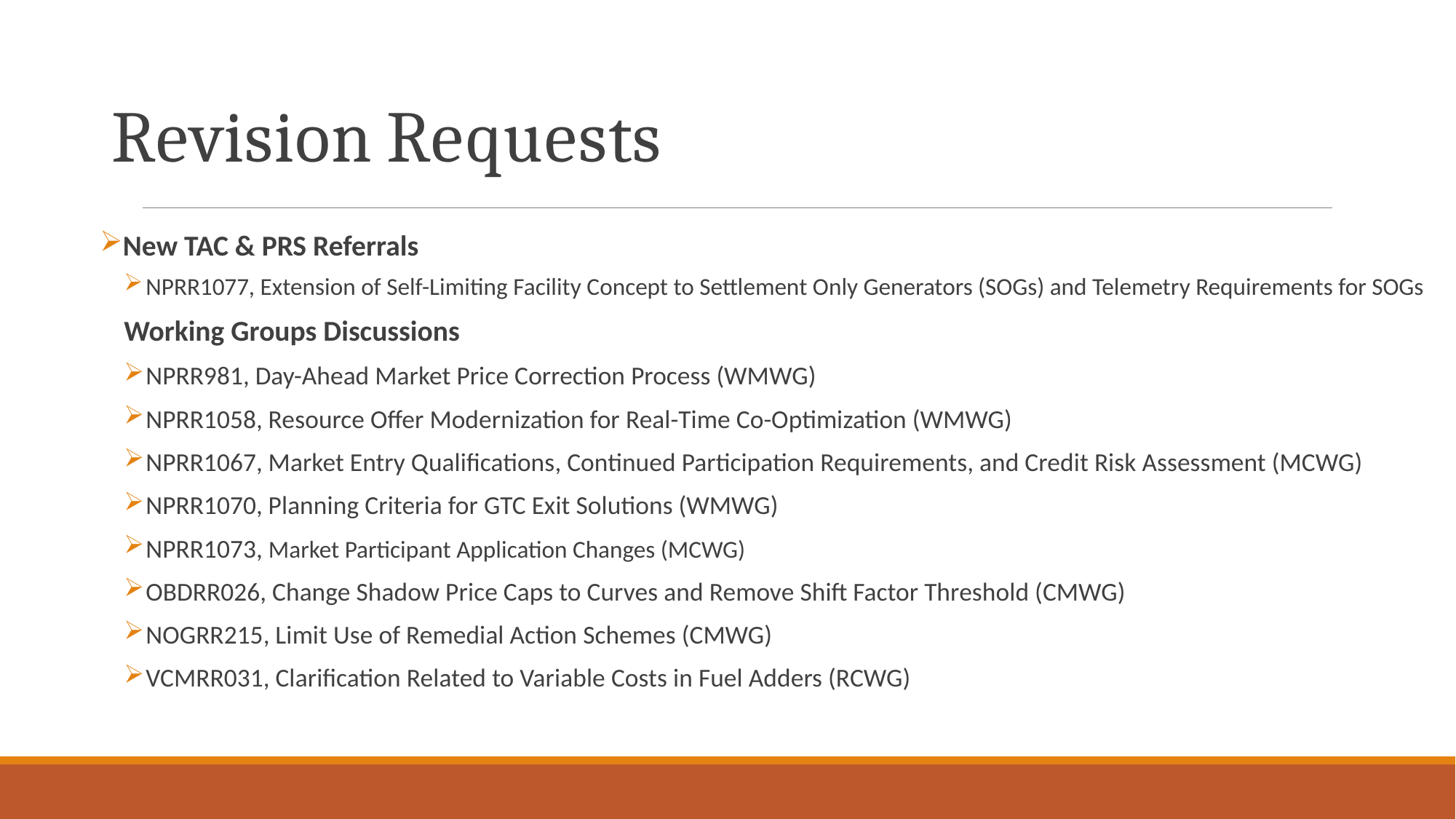

# Revision Requests
New TAC & PRS Referrals
NPRR1077, Extension of Self-Limiting Facility Concept to Settlement Only Generators (SOGs) and Telemetry Requirements for SOGs
Working Groups Discussions
NPRR981, Day-Ahead Market Price Correction Process (WMWG)
NPRR1058, Resource Offer Modernization for Real-Time Co-Optimization (WMWG)
NPRR1067, Market Entry Qualifications, Continued Participation Requirements, and Credit Risk Assessment (MCWG)
NPRR1070, Planning Criteria for GTC Exit Solutions (WMWG)
NPRR1073, Market Participant Application Changes (MCWG)
OBDRR026, Change Shadow Price Caps to Curves and Remove Shift Factor Threshold (CMWG)
NOGRR215, Limit Use of Remedial Action Schemes (CMWG)
VCMRR031, Clarification Related to Variable Costs in Fuel Adders (RCWG)